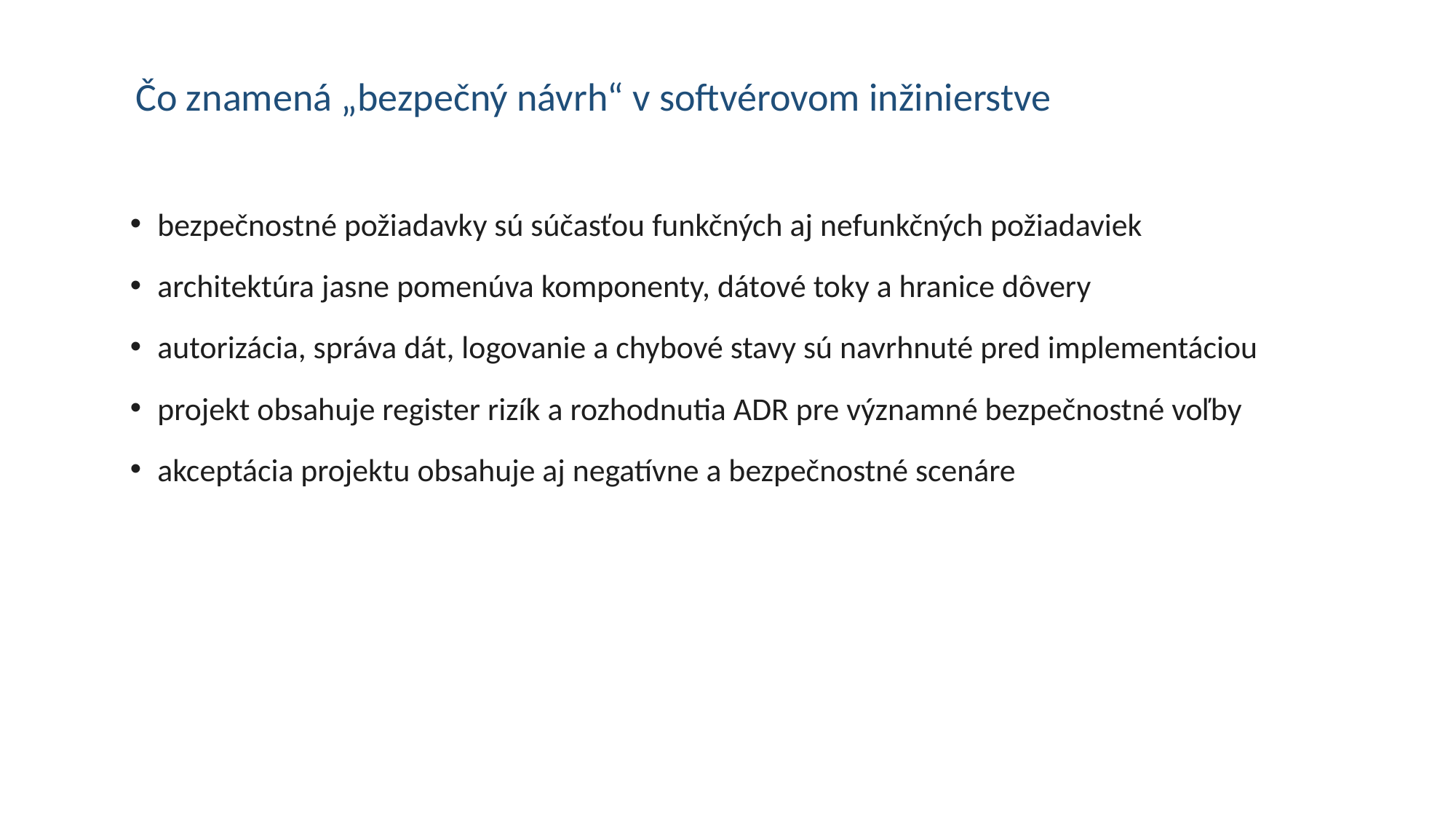

# Čo znamená „bezpečný návrh“ v softvérovom inžinierstve
bezpečnostné požiadavky sú súčasťou funkčných aj nefunkčných požiadaviek
architektúra jasne pomenúva komponenty, dátové toky a hranice dôvery
autorizácia, správa dát, logovanie a chybové stavy sú navrhnuté pred implementáciou
projekt obsahuje register rizík a rozhodnutia ADR pre významné bezpečnostné voľby
akceptácia projektu obsahuje aj negatívne a bezpečnostné scenáre